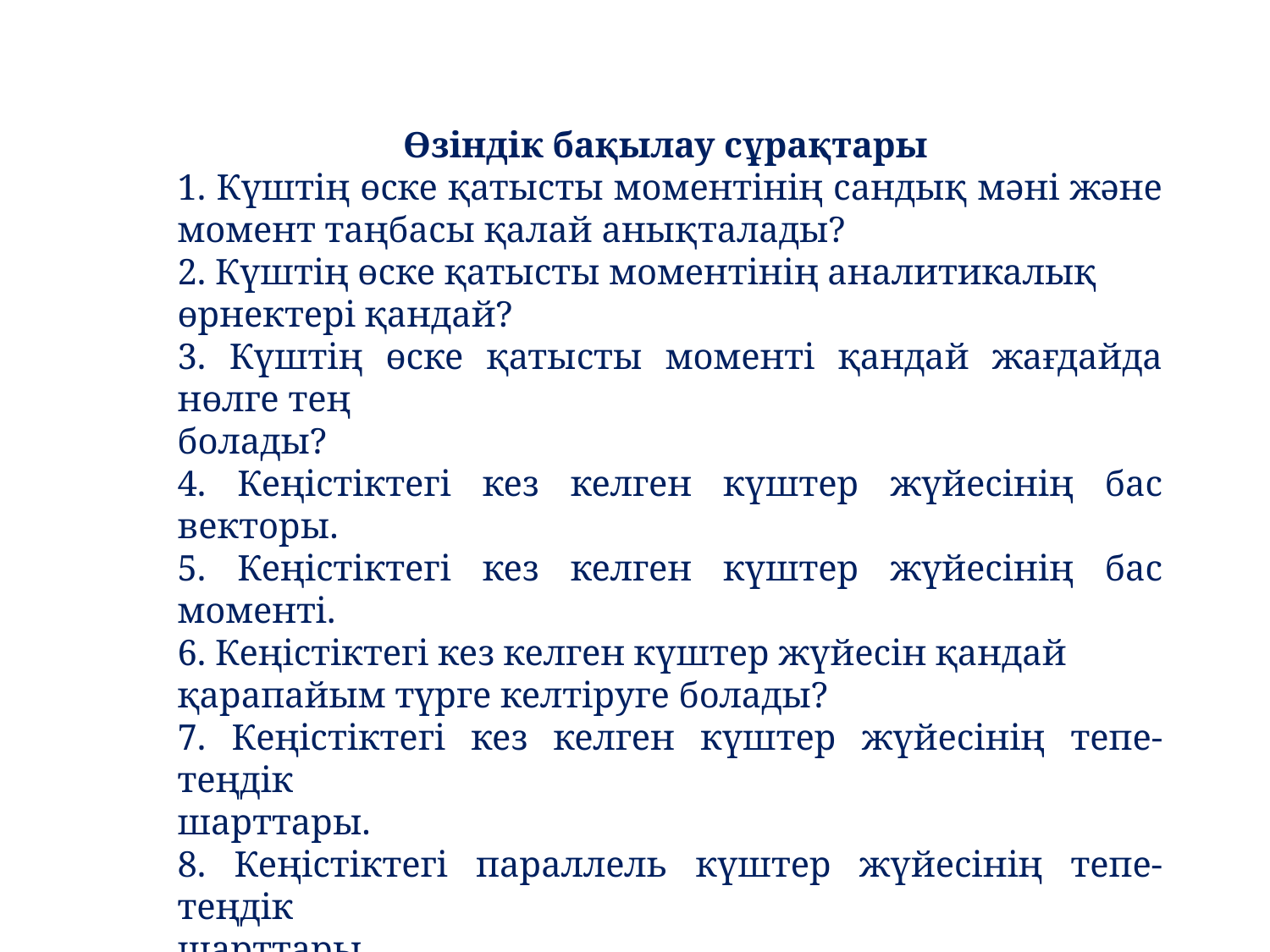

Өзіндік бақылау сұрақтары
1. Күштің өске қатысты моментінің сандық мәні және
момент таңбасы қалай анықталады?
2. Күштің өске қатысты моментінің аналитикалық
өрнектері қандай?
3. Күштің өске қатысты моменті қандай жағдайда нөлге тең
болады?
4. Кеңістіктегі кез келген күштер жүйесінің бас векторы.
5. Кеңістіктегі кез келген күштер жүйесінің бас моменті.
6. Кеңістіктегі кез келген күштер жүйесін қандай
қарапайым түрге келтіруге болады?
7. Кеңістіктегі кез келген күштер жүйесінің тепе-теңдік
шарттары.
8. Кеңістіктегі параллель күштер жүйесінің тепе-теңдік
шарттары.